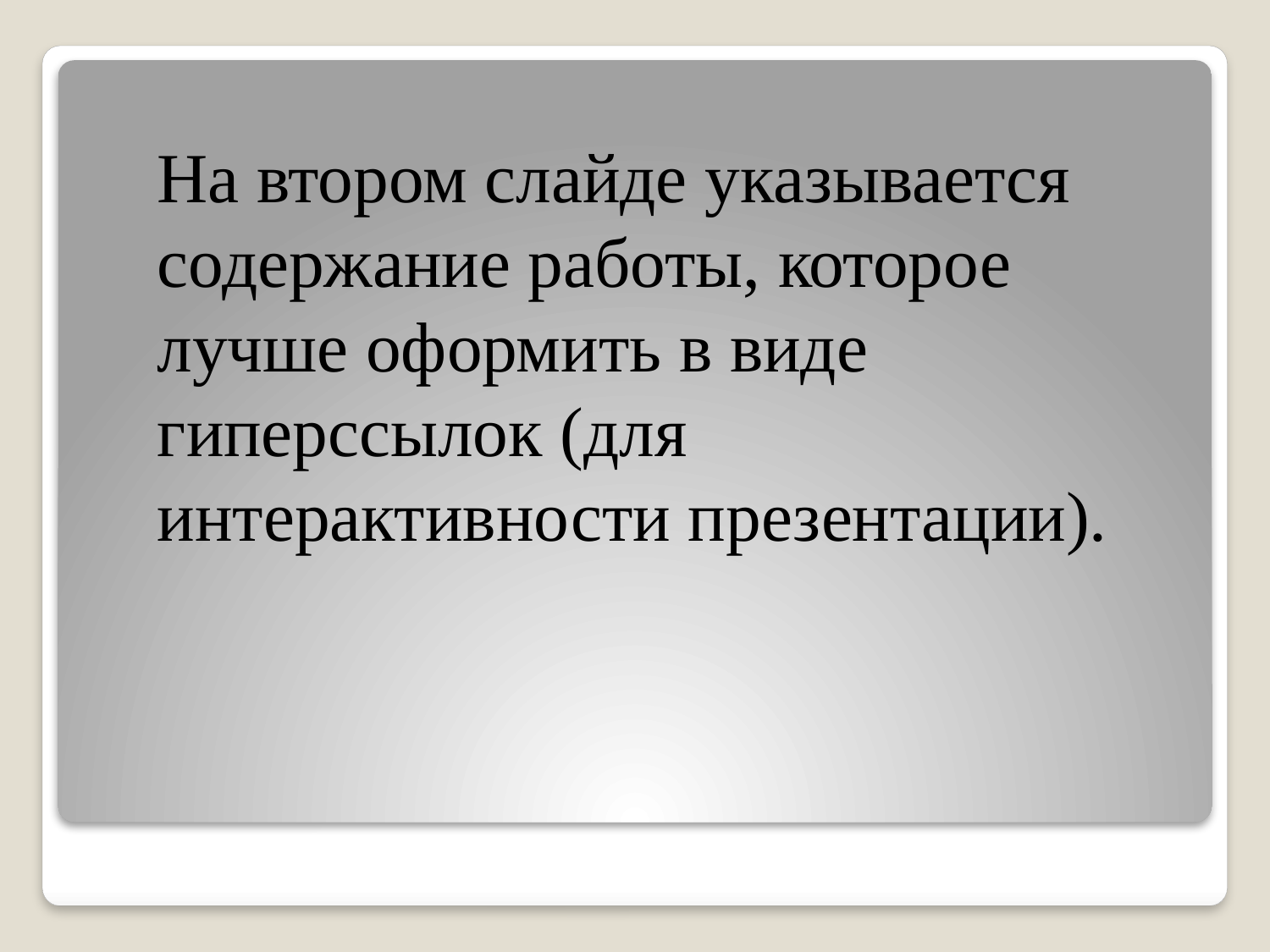

На втором слайде указывается содержание работы, которое лучше оформить в виде гиперссылок (для интерактивности презентации).